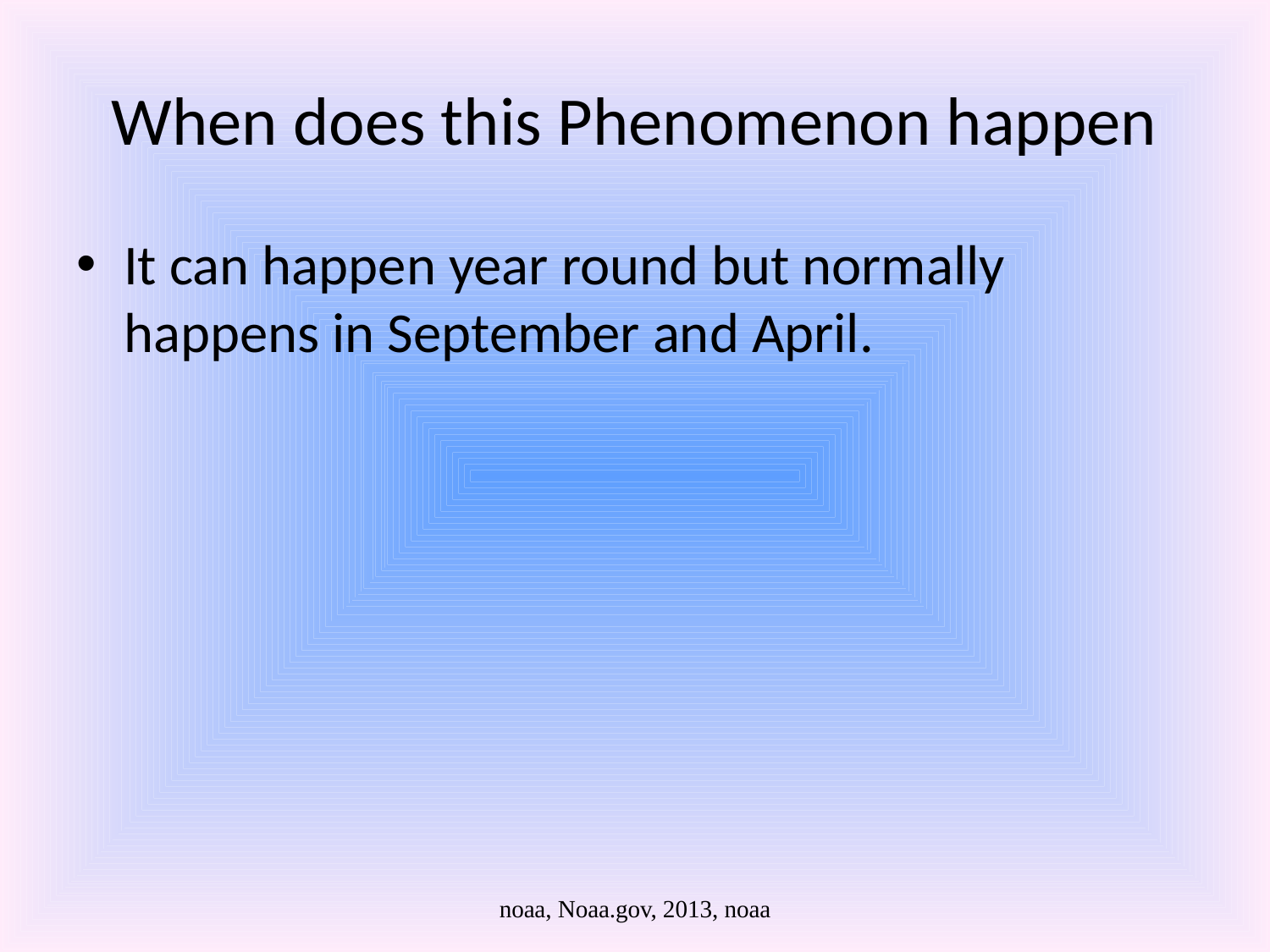

# When does this Phenomenon happen
It can happen year round but normally  happens in September and April.
noaa, Noaa.gov, 2013, noaa